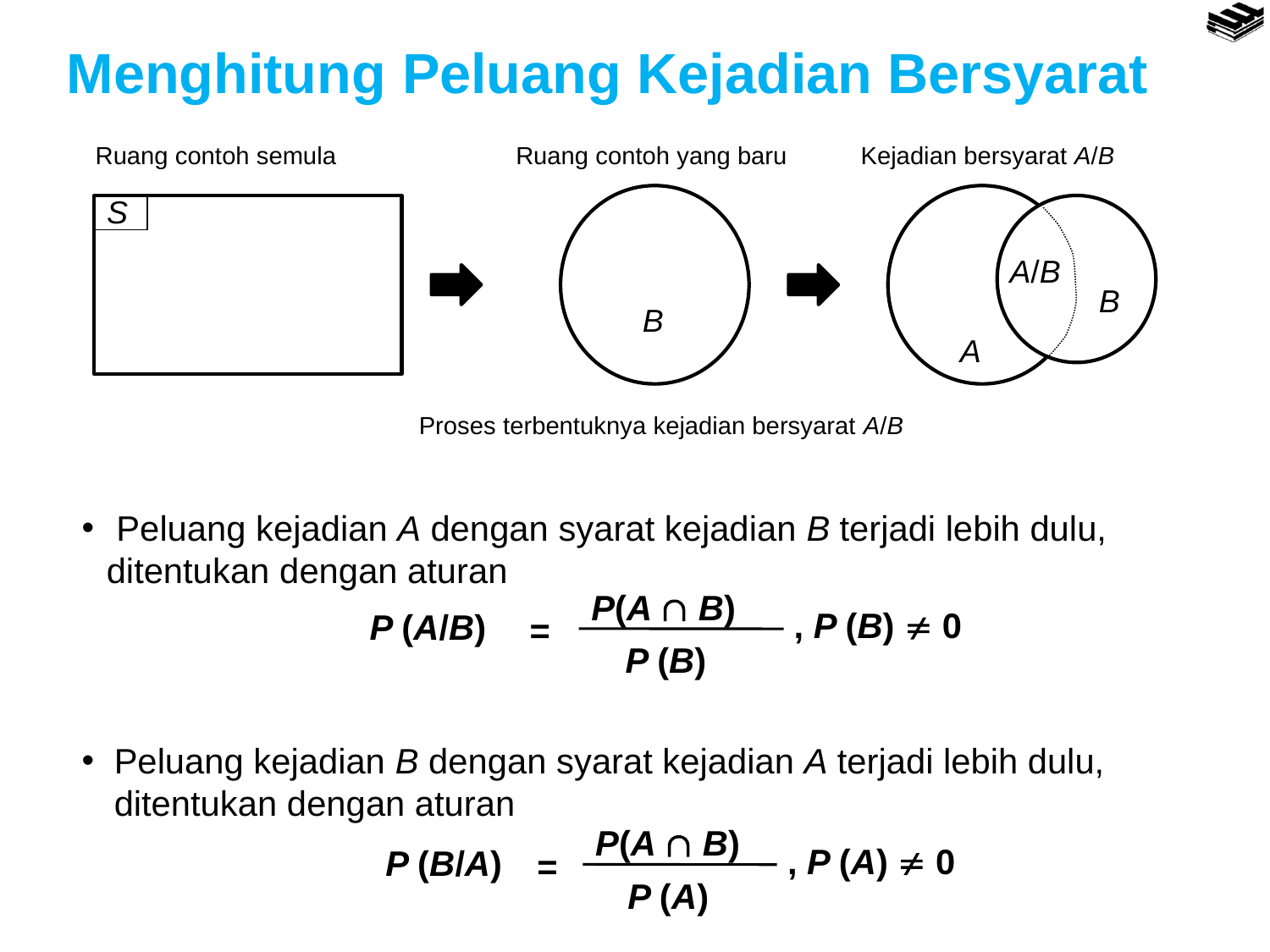

Menghitung Peluang Kejadian Bersyarat
Ruang contoh semula
Ruang contoh yang baru
Kejadian bersyarat A/B

S

A/B

B
B
A
Proses terbentuknya kejadian bersyarat A/B
 Peluang kejadian A dengan syarat kejadian B terjadi lebih dulu, ditentukan dengan aturan

Peluang kejadian B dengan syarat kejadian A terjadi lebih dulu, ditentukan dengan aturan
P(A ∩ B)
, P (B) ≠ 0
P (A/B)
=
P (B)
P(A ∩ B)
, P (A) ≠ 0
P (B/A)
=
P (A)